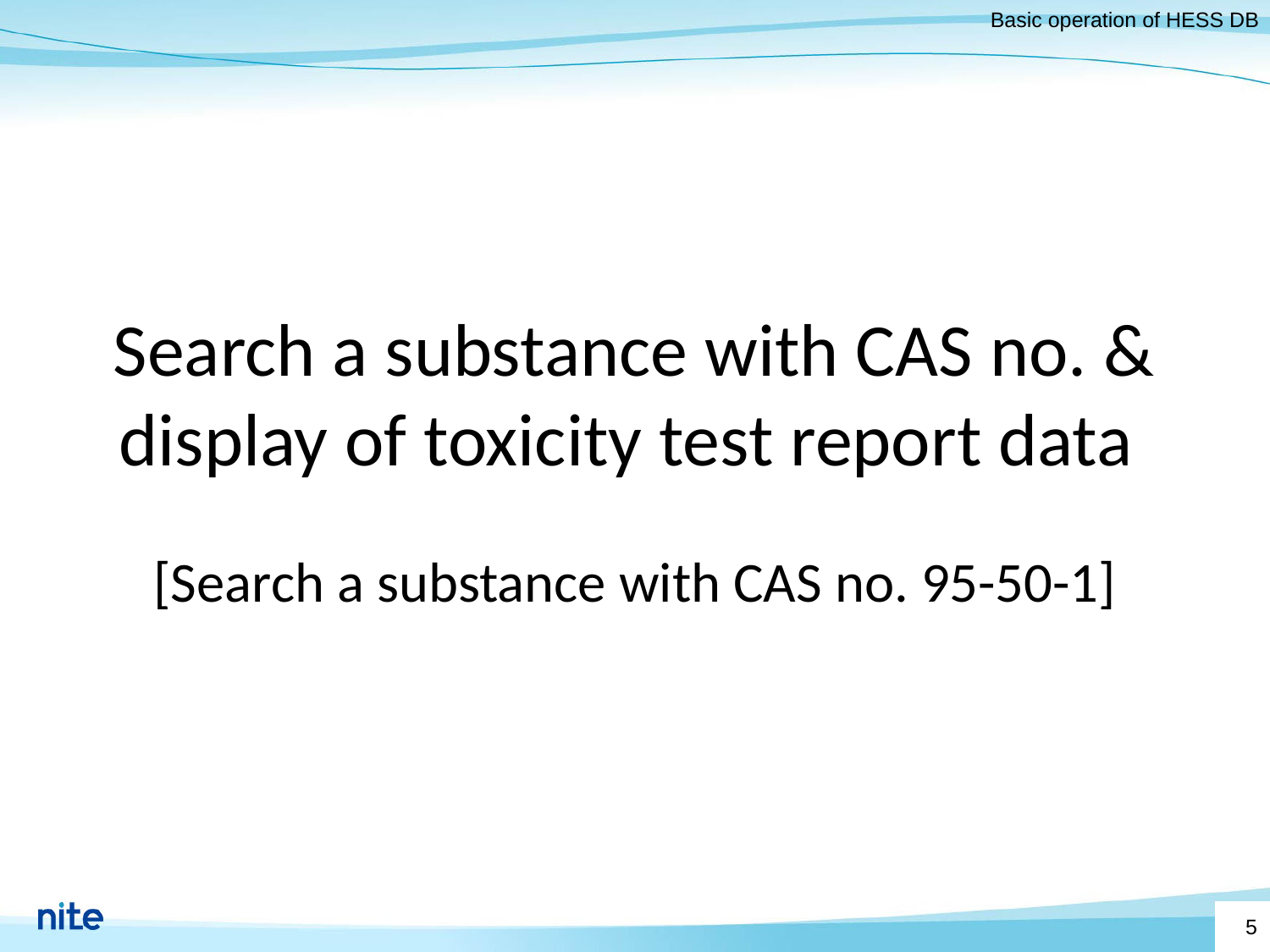

Basic operation of HESS DB
Search a substance with CAS no. & display of toxicity test report data
[Search a substance with CAS no. 95-50-1]
5